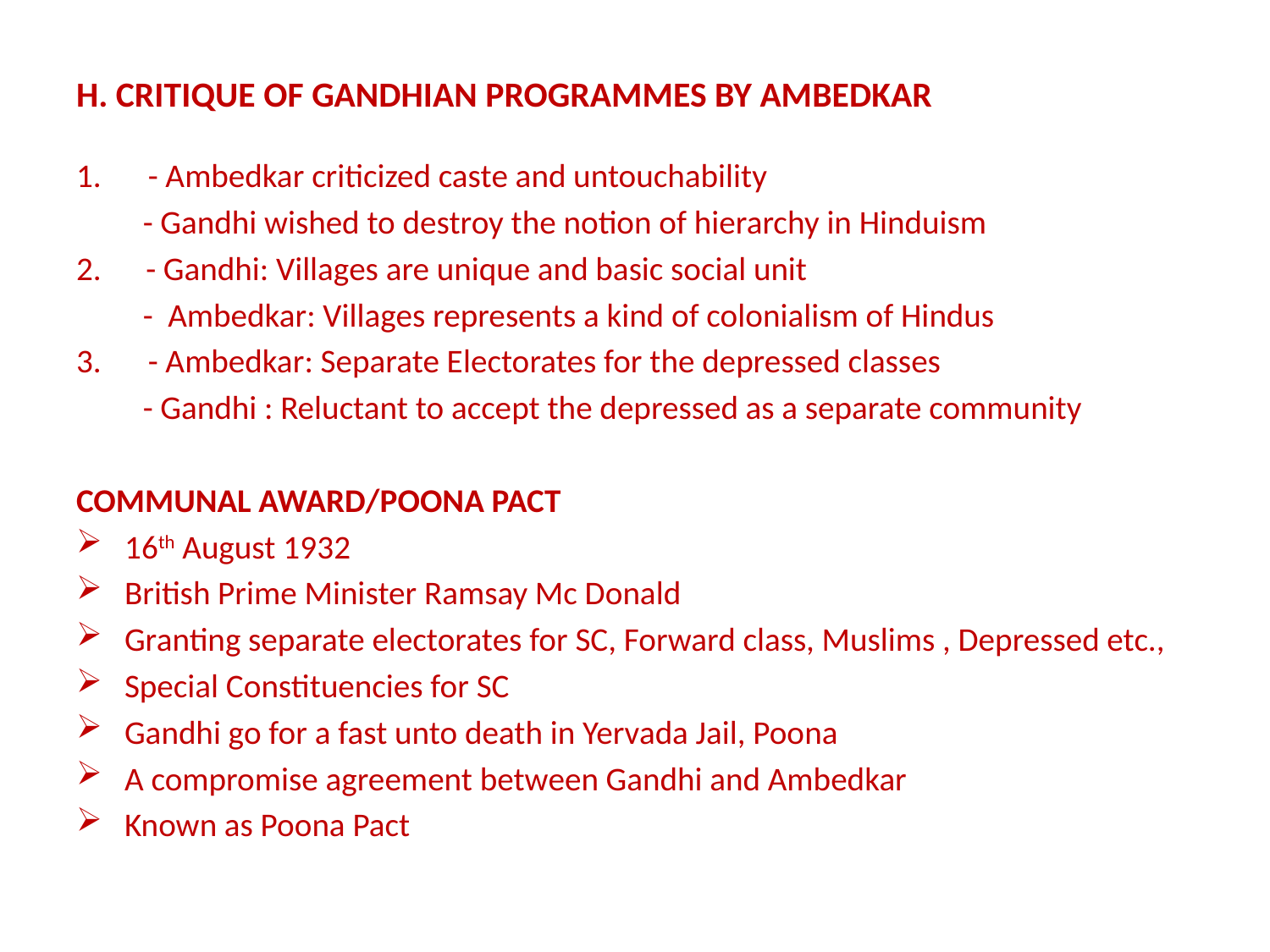

# H. CRITIQUE OF GANDHIAN PROGRAMMES BY AMBEDKAR
 - Ambedkar criticized caste and untouchability
         - Gandhi wished to destroy the notion of hierarchy in Hinduism
2.      - Gandhi: Villages are unique and basic social unit
         -  Ambedkar: Villages represents a kind of colonialism of Hindus
 - Ambedkar: Separate Electorates for the depressed classes
         - Gandhi : Reluctant to accept the depressed as a separate community

COMMUNAL AWARD/POONA PACT
16th August 1932
British Prime Minister Ramsay Mc Donald
Granting separate electorates for SC, Forward class, Muslims , Depressed etc.,
Special Constituencies for SC
Gandhi go for a fast unto death in Yervada Jail, Poona
A compromise agreement between Gandhi and Ambedkar
Known as Poona Pact